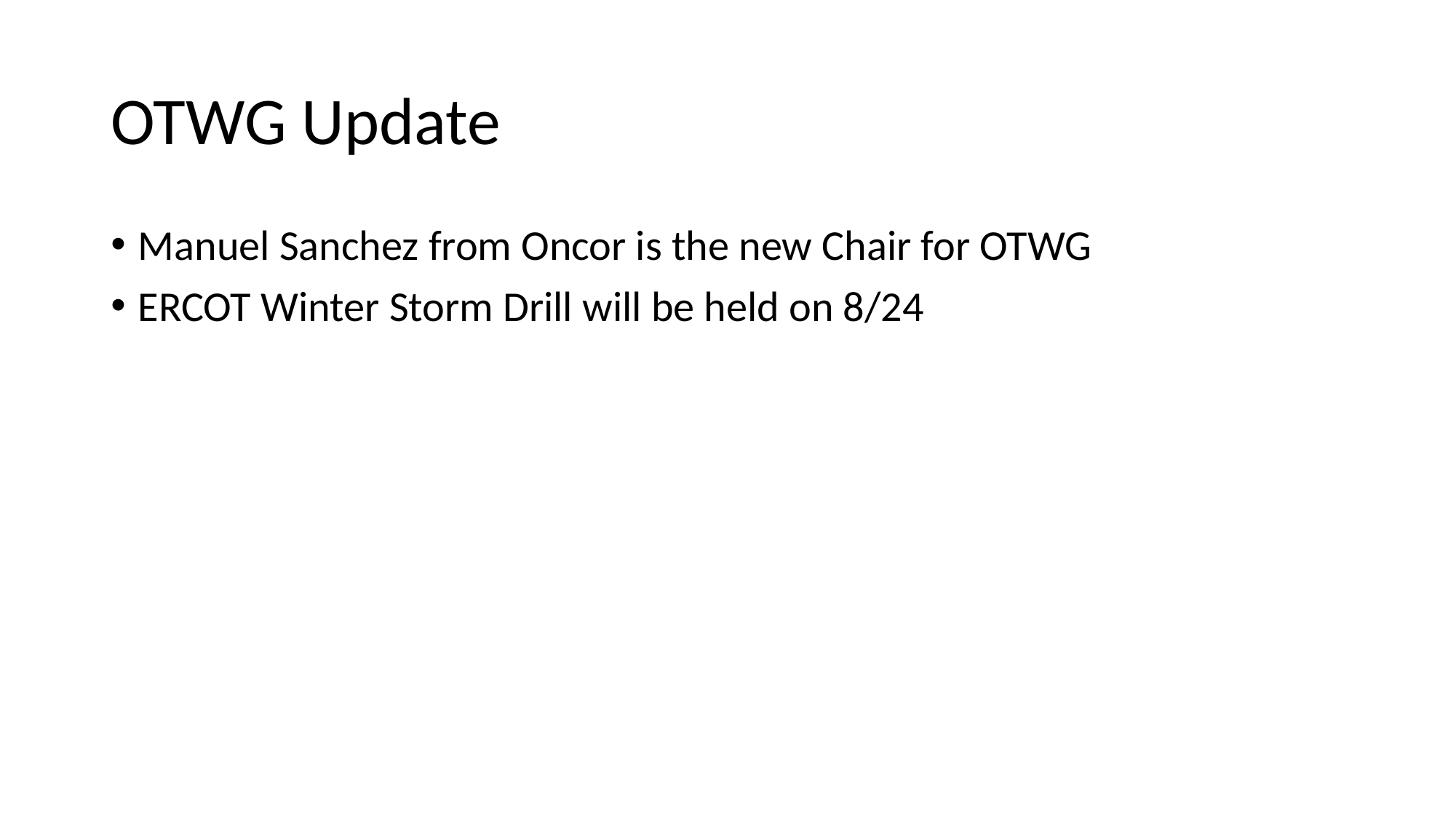

# OTWG Update
Manuel Sanchez from Oncor is the new Chair for OTWG
ERCOT Winter Storm Drill will be held on 8/24